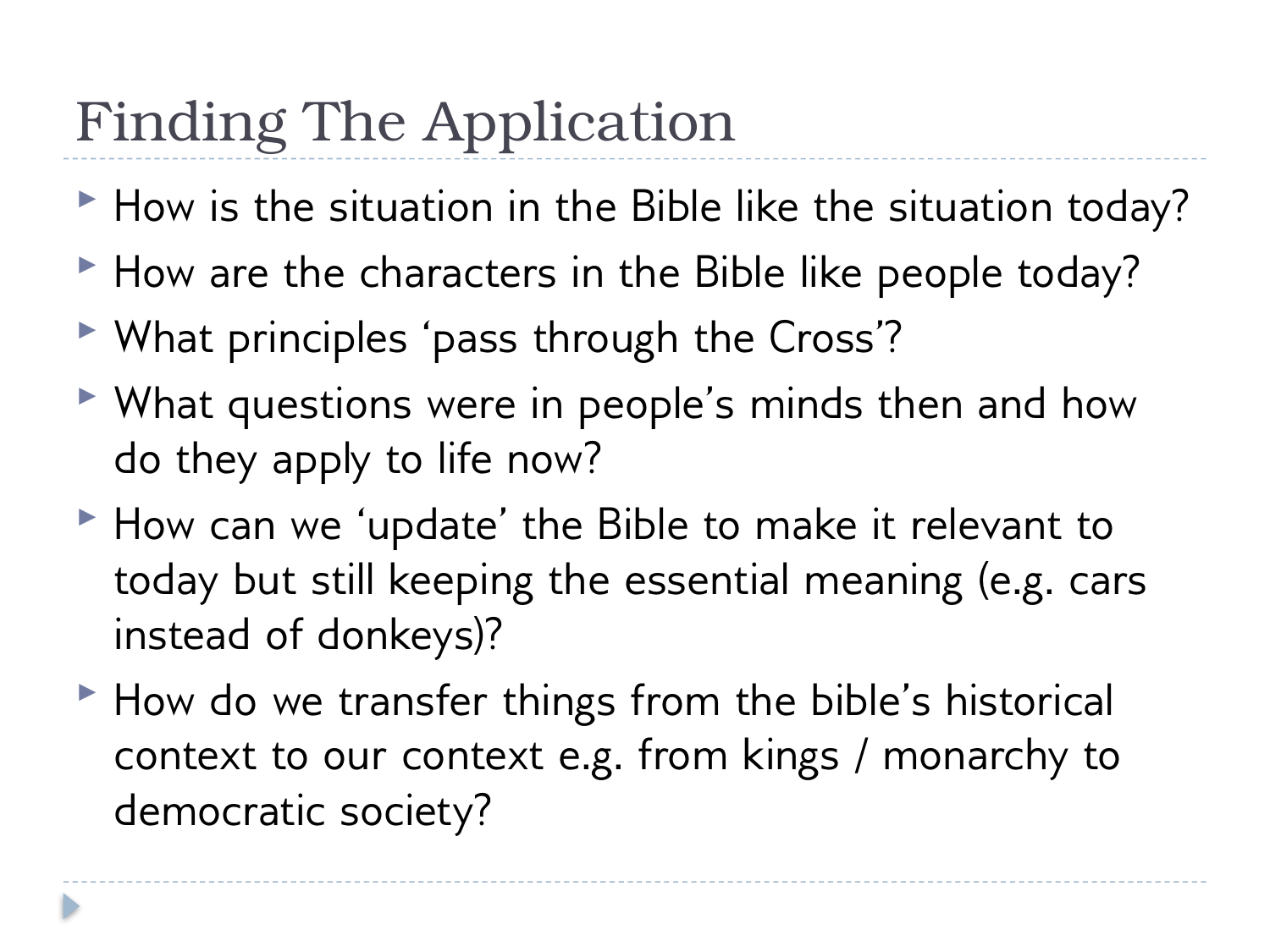

# Finding The Application
How is the situation in the Bible like the situation today?
How are the characters in the Bible like people today?
What principles ‘pass through the Cross’?
What questions were in people’s minds then and how do they apply to life now?
How can we ‘update’ the Bible to make it relevant to today but still keeping the essential meaning (e.g. cars instead of donkeys)?
How do we transfer things from the bible’s historical context to our context e.g. from kings / monarchy to democratic society?